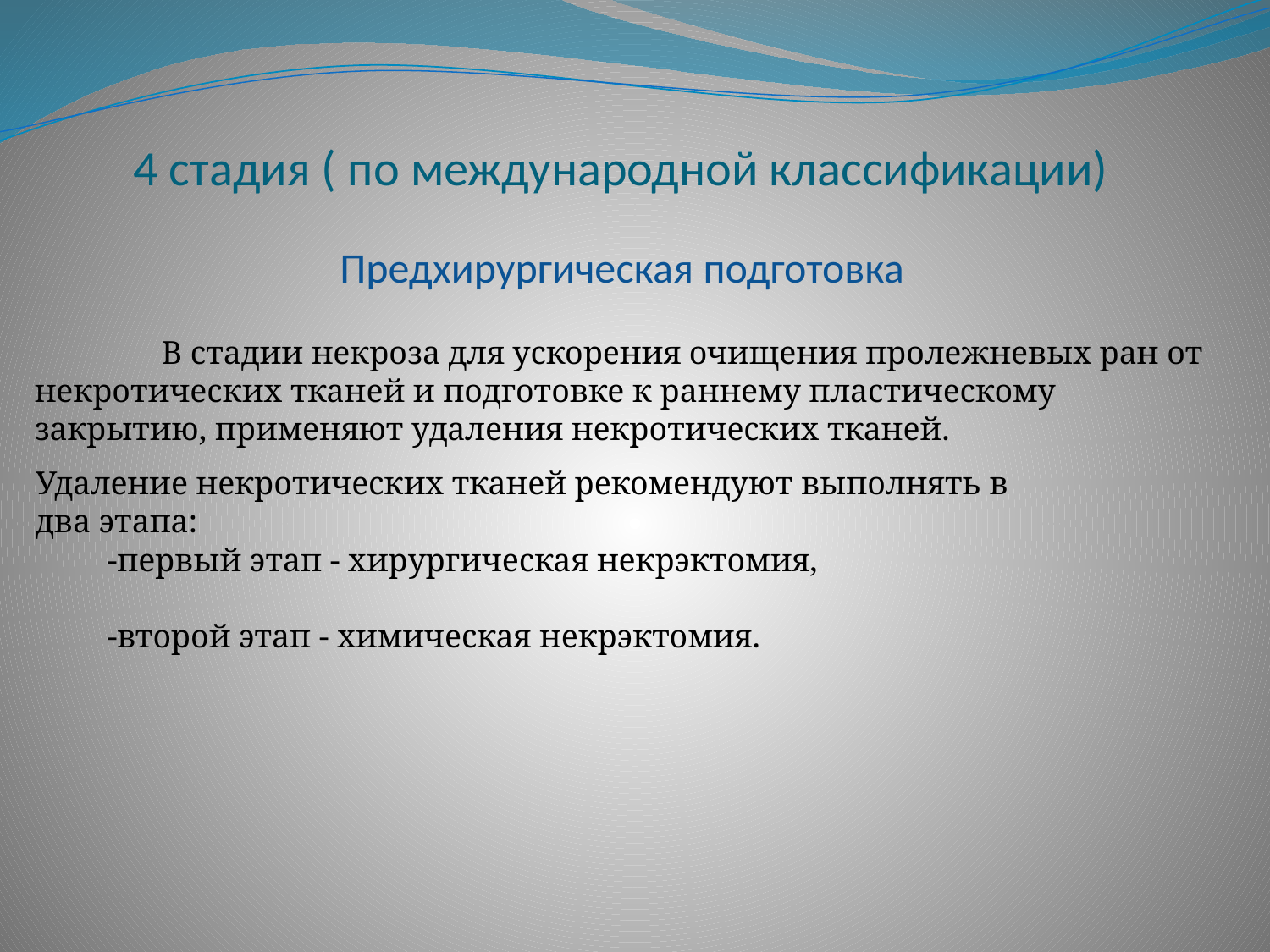

# 4 стадия ( по международной классификации)
Предхирургическая подготовка
	В стадии некроза для ускорения очищения пролежневых ран от некротических тканей и подготовке к раннему пластическому закрытию, применяют удаления некротических тканей.
Удаление некротических тканей рекомендуют выполнять в два этапа:
-первый этап - хирургическая некрэктомия,

-второй этап - химическая некрэктомия.